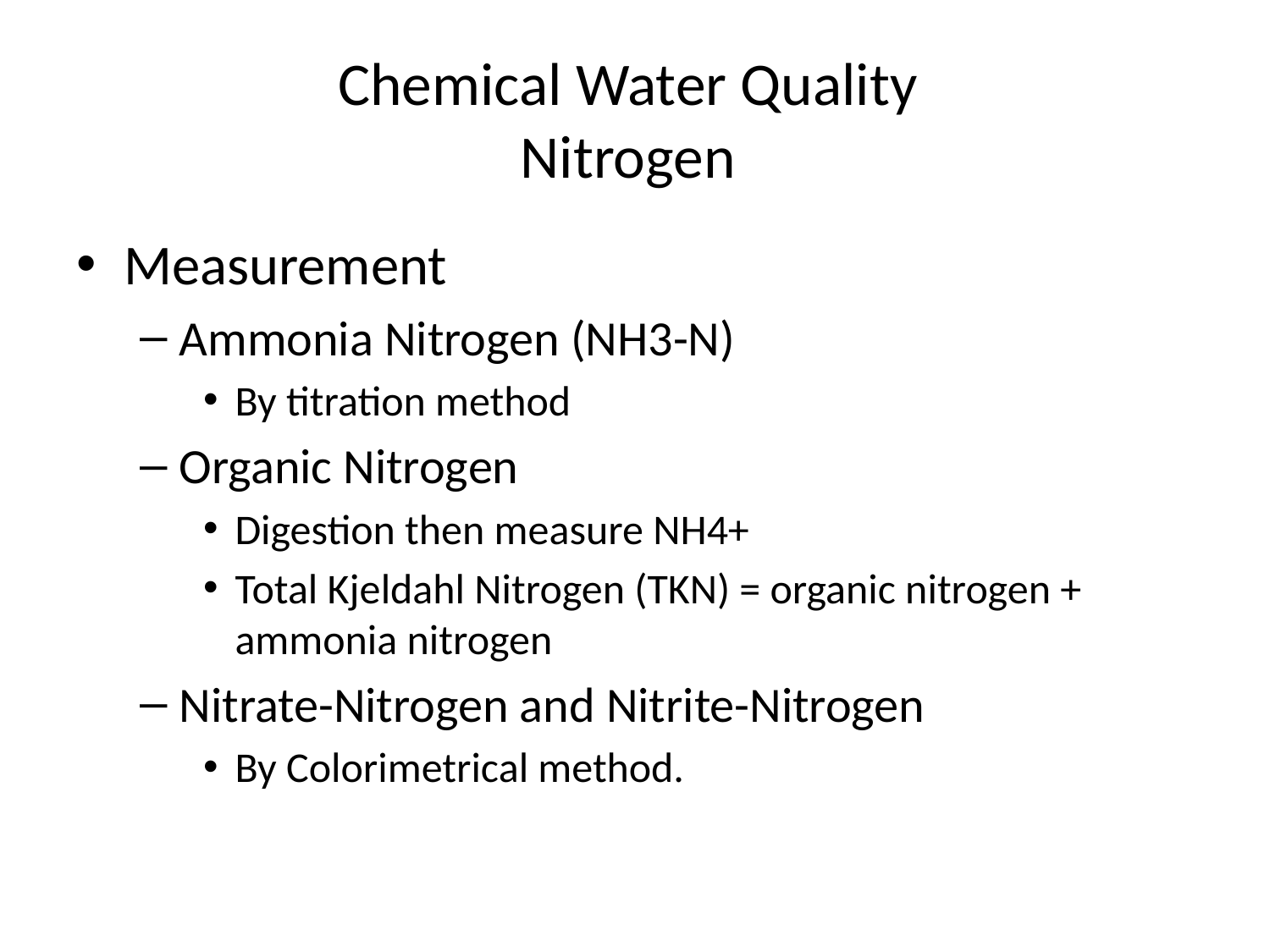

# Chemical Water Quality Nitrogen
Measurement
Ammonia Nitrogen (NH3-N)
By titration method
Organic Nitrogen
Digestion then measure NH4+
Total Kjeldahl Nitrogen (TKN) = organic nitrogen + ammonia nitrogen
Nitrate-Nitrogen and Nitrite-Nitrogen
By Colorimetrical method.